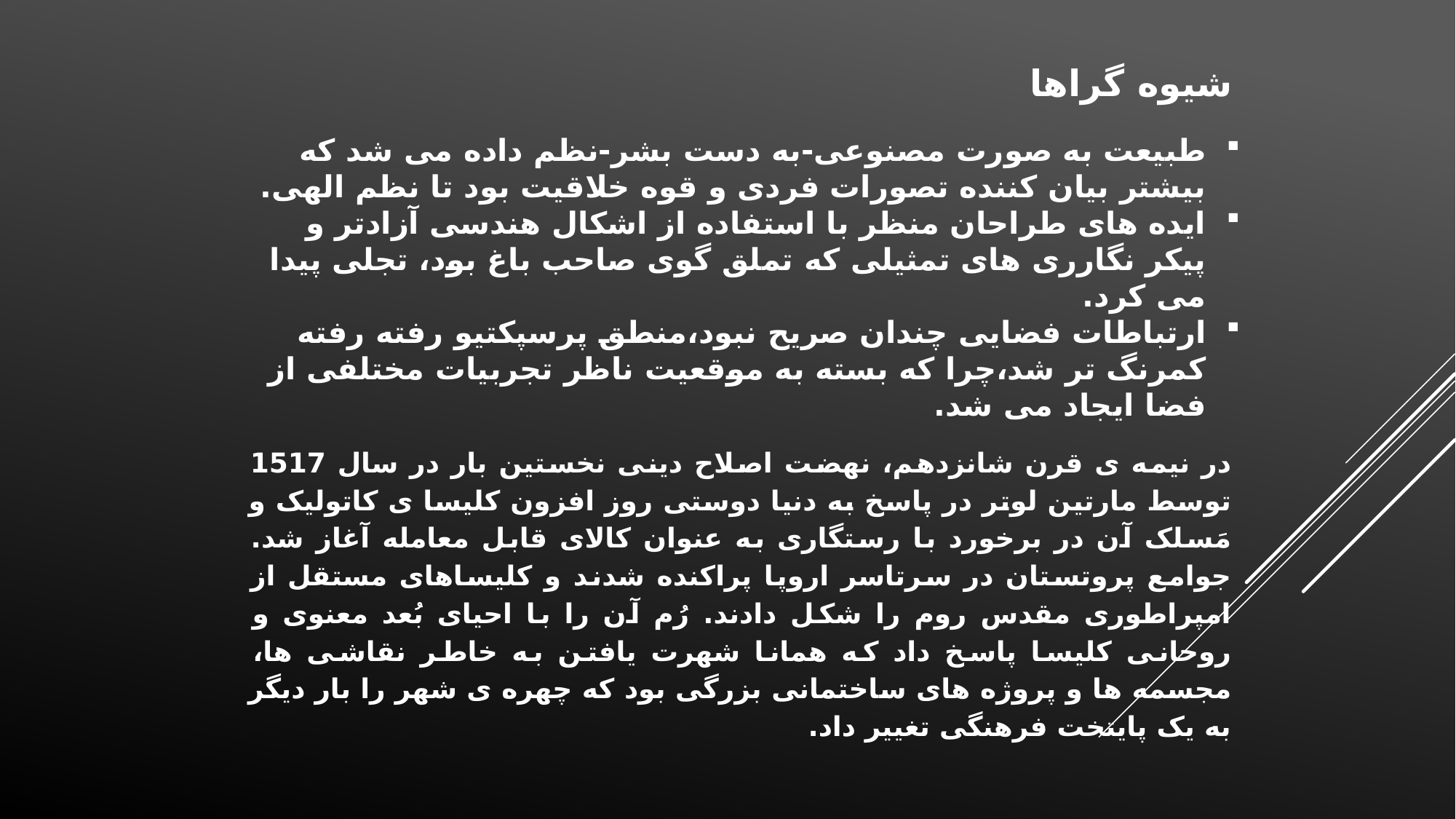

شیوه گراها
طبیعت به صورت مصنوعی-به دست بشر-نظم داده می شد که بیشتر بیان کننده تصورات فردی و قوه خلاقیت بود تا نظم الهی.
ایده های طراحان منظر با استفاده از اشکال هندسی آزادتر و پیکر نگارری های تمثیلی که تملق گوی صاحب باغ بود، تجلی پیدا می کرد.
ارتباطات فضایی چندان صریح نبود،منطق پرسپکتیو رفته رفته کمرنگ تر شد،چرا که بسته به موقعیت ناظر تجربیات مختلفی از فضا ایجاد می شد.
در نیمه ی قرن شانزدهم، نهضت اصلاح دینی نخستین بار در سال 1517 توسط مارتین لوتر در پاسخ به دنیا دوستی روز افزون کلیسا ی کاتولیک و مَسلک آن در برخورد با رستگاری به عنوان کالای قابل معامله آغاز شد. جوامع پروتستان در سرتاسر اروپا پراکنده شدند و کلیساهای مستقل از امپراطوری مقدس روم را شکل دادند. رُم آن را با احیای بُعد معنوی و روحانی کلیسا پاسخ داد که همانا شهرت یافتن به خاطر نقاشی ها، مجسمه ها و پروژه های ساختمانی بزرگی بود که چهره ی شهر را بار دیگر به یک پایتخت فرهنگی تغییر داد.